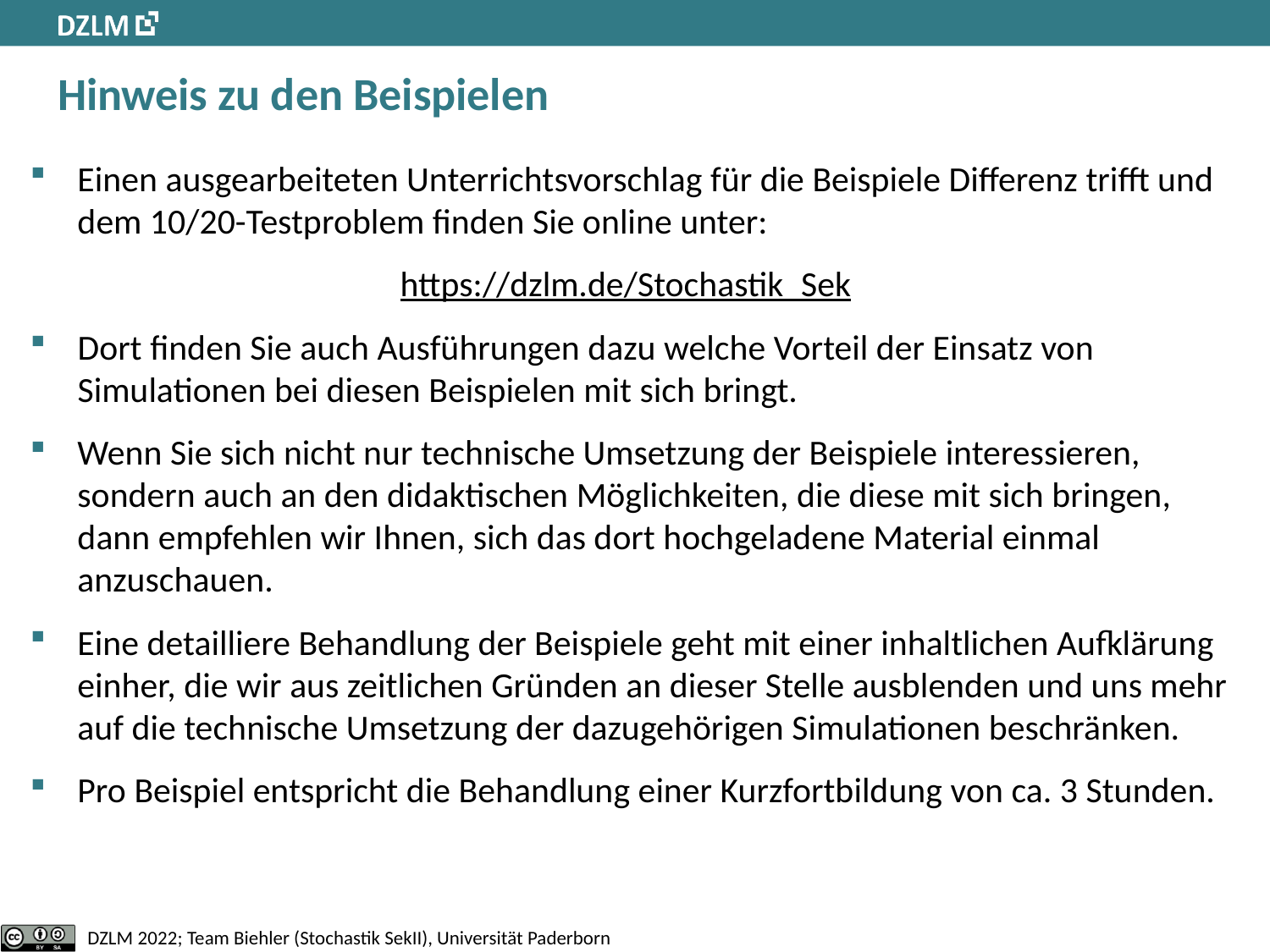

# Hinweis zu den Beispielen
Einen ausgearbeiteten Unterrichtsvorschlag für die Beispiele Differenz trifft und dem 10/20-Testproblem finden Sie online unter:
https://dzlm.de/Stochastik_Sek
Dort finden Sie auch Ausführungen dazu welche Vorteil der Einsatz von Simulationen bei diesen Beispielen mit sich bringt.
Wenn Sie sich nicht nur technische Umsetzung der Beispiele interessieren, sondern auch an den didaktischen Möglichkeiten, die diese mit sich bringen, dann empfehlen wir Ihnen, sich das dort hochgeladene Material einmal anzuschauen.
Eine detailliere Behandlung der Beispiele geht mit einer inhaltlichen Aufklärung einher, die wir aus zeitlichen Gründen an dieser Stelle ausblenden und uns mehr auf die technische Umsetzung der dazugehörigen Simulationen beschränken.
Pro Beispiel entspricht die Behandlung einer Kurzfortbildung von ca. 3 Stunden.